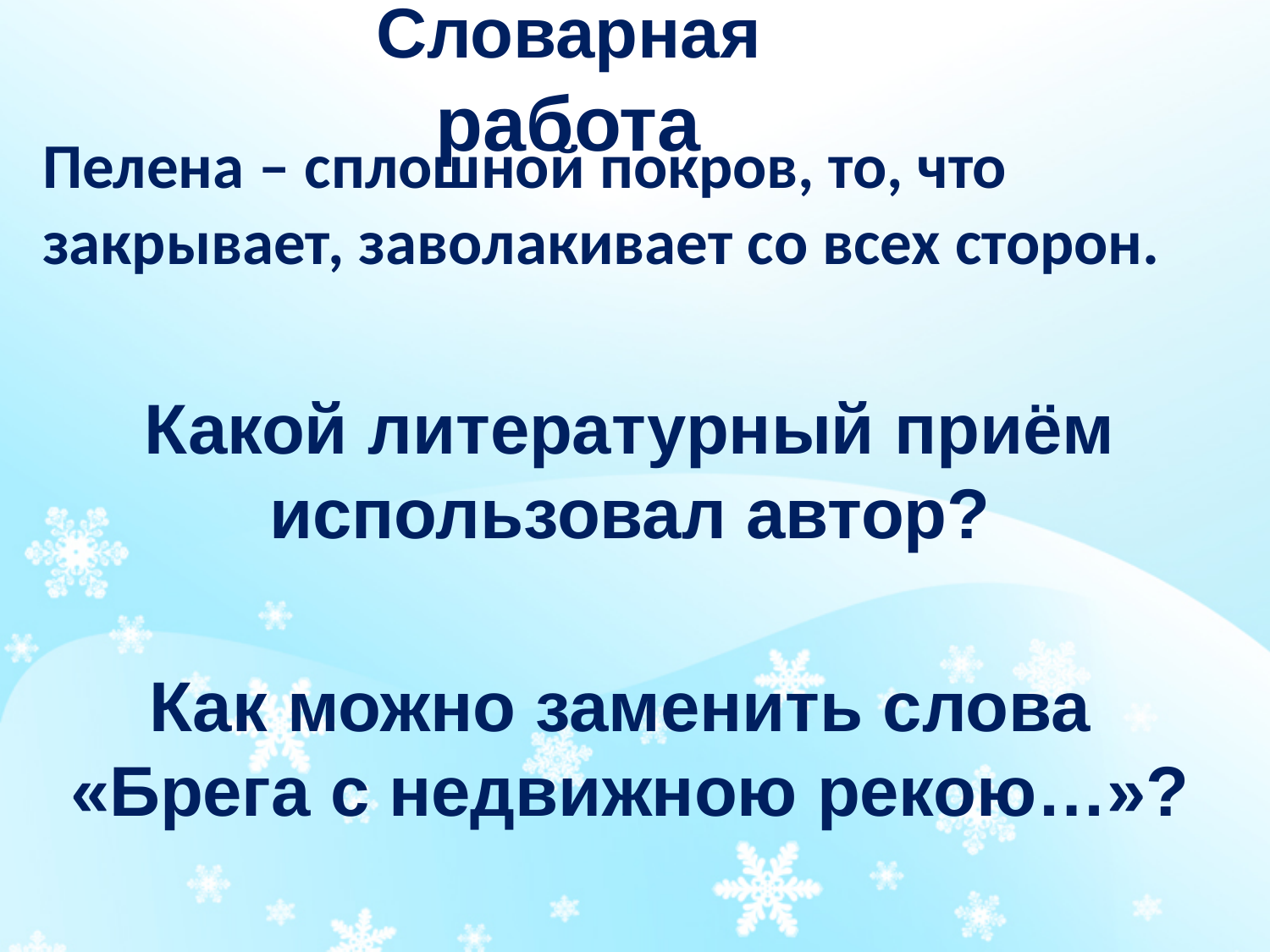

# Словарная работа
Пелена – сплошной покров, то, что закрывает, заволакивает со всех сторон.
Какой литературный приём использовал автор?
Как можно заменить слова
«Брега с недвижною рекою…»?